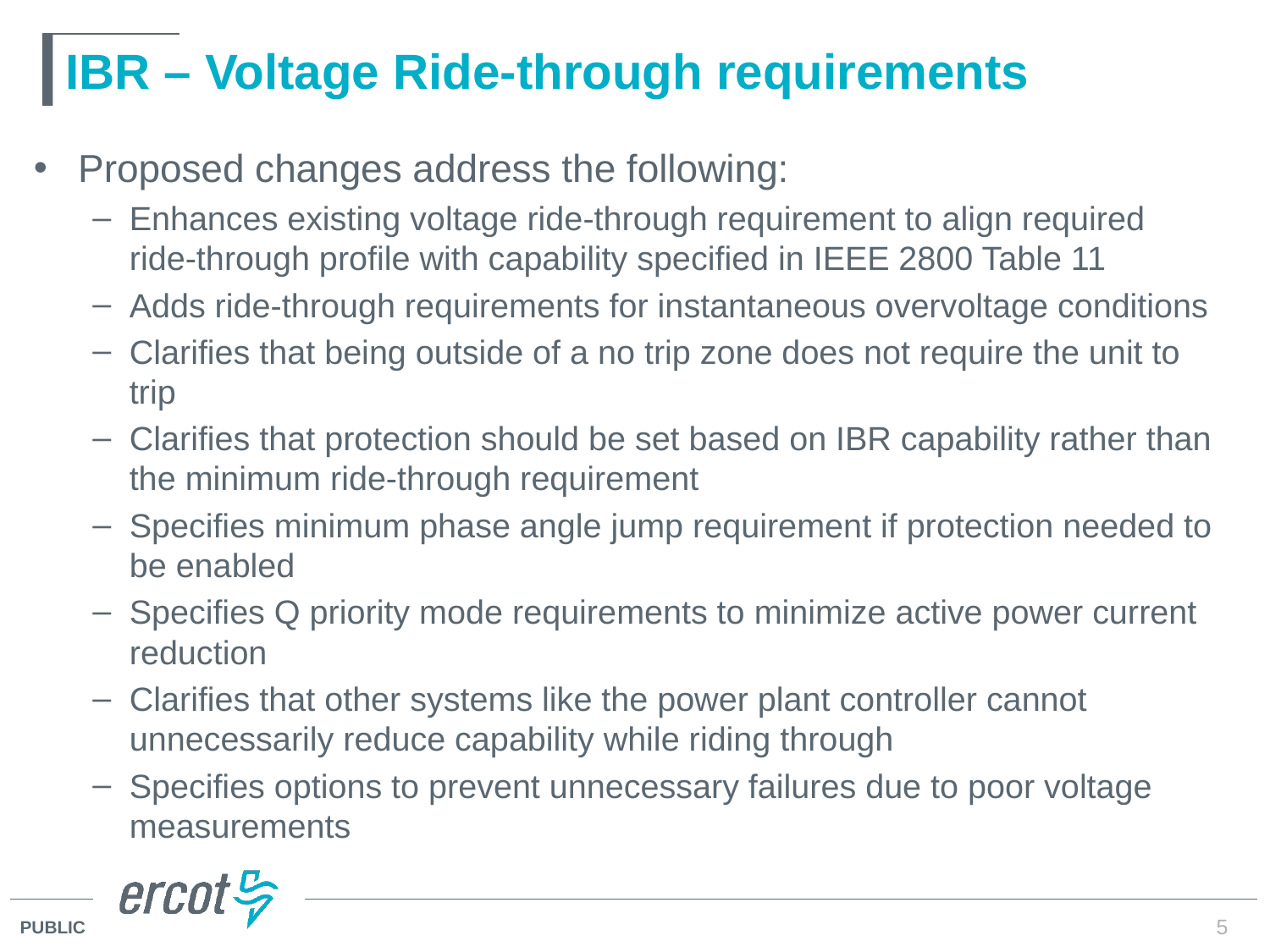

# IBR – Voltage Ride-through requirements
Proposed changes address the following:
Enhances existing voltage ride-through requirement to align required ride-through profile with capability specified in IEEE 2800 Table 11
Adds ride-through requirements for instantaneous overvoltage conditions
Clarifies that being outside of a no trip zone does not require the unit to trip
Clarifies that protection should be set based on IBR capability rather than the minimum ride-through requirement
Specifies minimum phase angle jump requirement if protection needed to be enabled
Specifies Q priority mode requirements to minimize active power current reduction
Clarifies that other systems like the power plant controller cannot unnecessarily reduce capability while riding through
Specifies options to prevent unnecessary failures due to poor voltage measurements
5